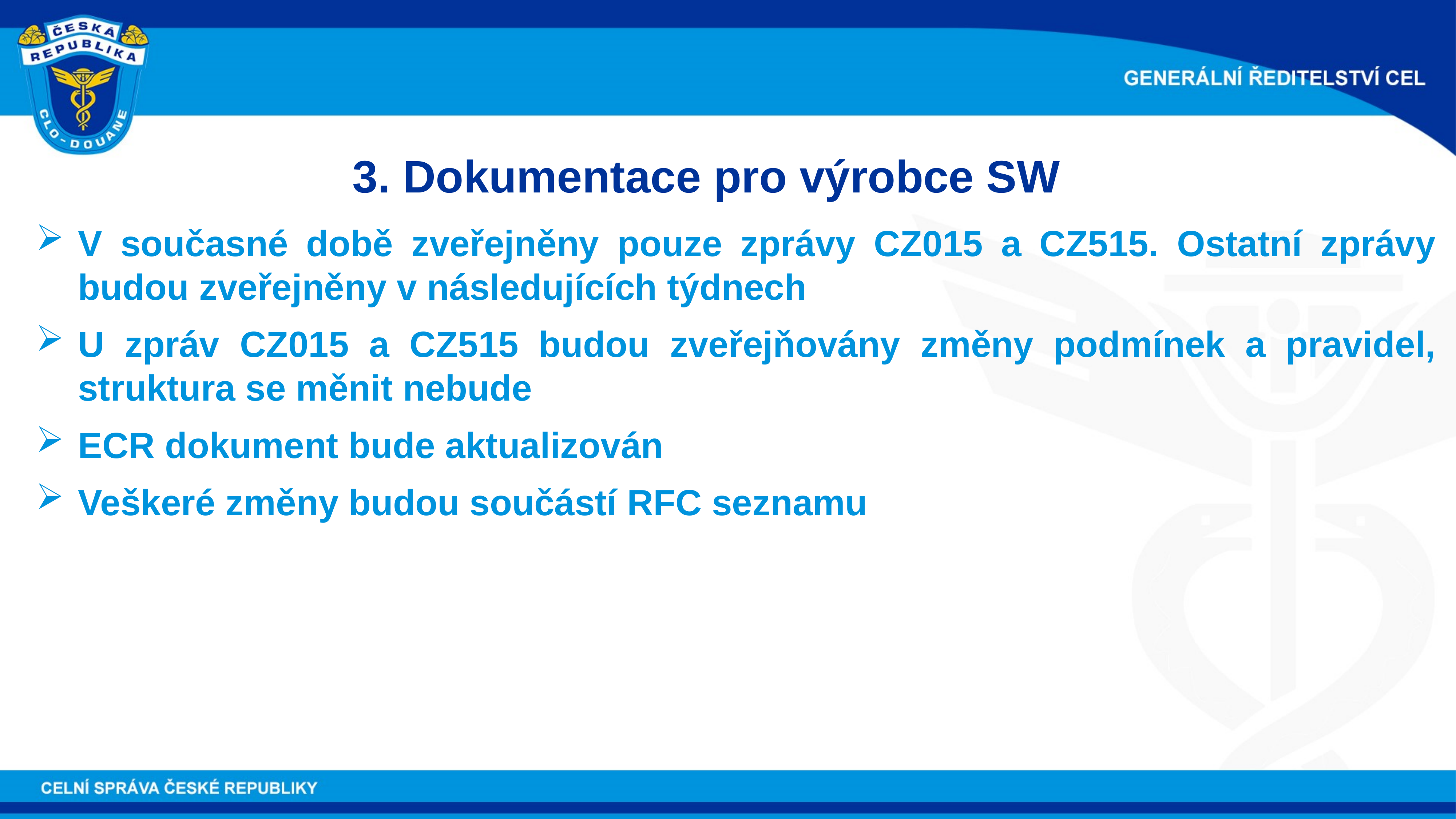

3. Dokumentace pro výrobce SW
V současné době zveřejněny pouze zprávy CZ015 a CZ515. Ostatní zprávy budou zveřejněny v následujících týdnech
U zpráv CZ015 a CZ515 budou zveřejňovány změny podmínek a pravidel, struktura se měnit nebude
ECR dokument bude aktualizován
Veškeré změny budou součástí RFC seznamu